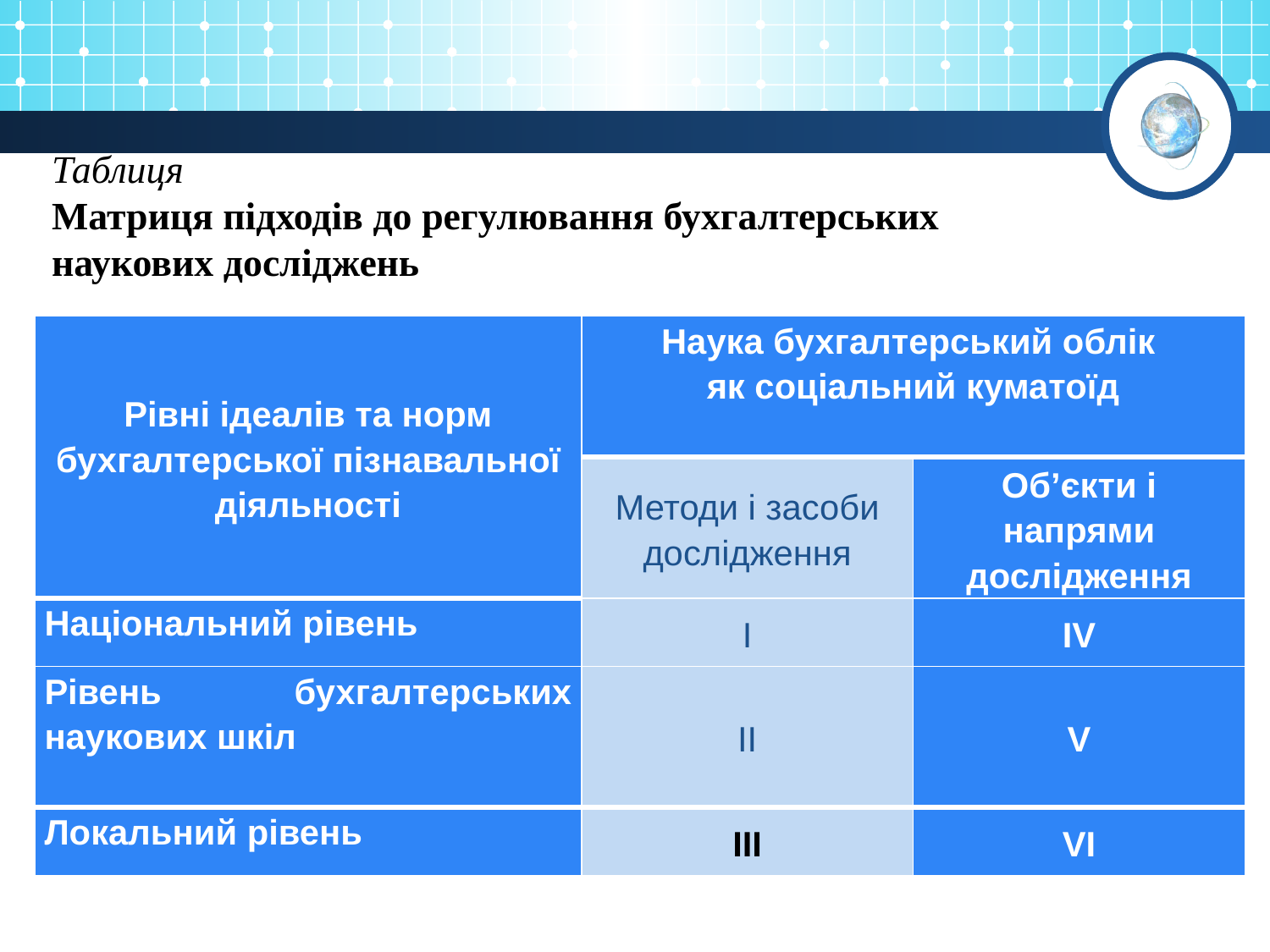

Таблиця
Матриця підходів до регулювання бухгалтерських
наукових досліджень

| Рівні ідеалів та норм бухгалтерської пізнавальної діяльності | Наука бухгалтерський облік як соціальний куматоїд |  |
| --- | --- | --- |
|  | Методи і засоби дослідження | Об’єкти і напрями дослідження |
| Національний рівень | І | ІV |
| Рівень бухгалтерських наукових шкіл | ІІ | V |
| Локальний рівень | ІІІ | VI |